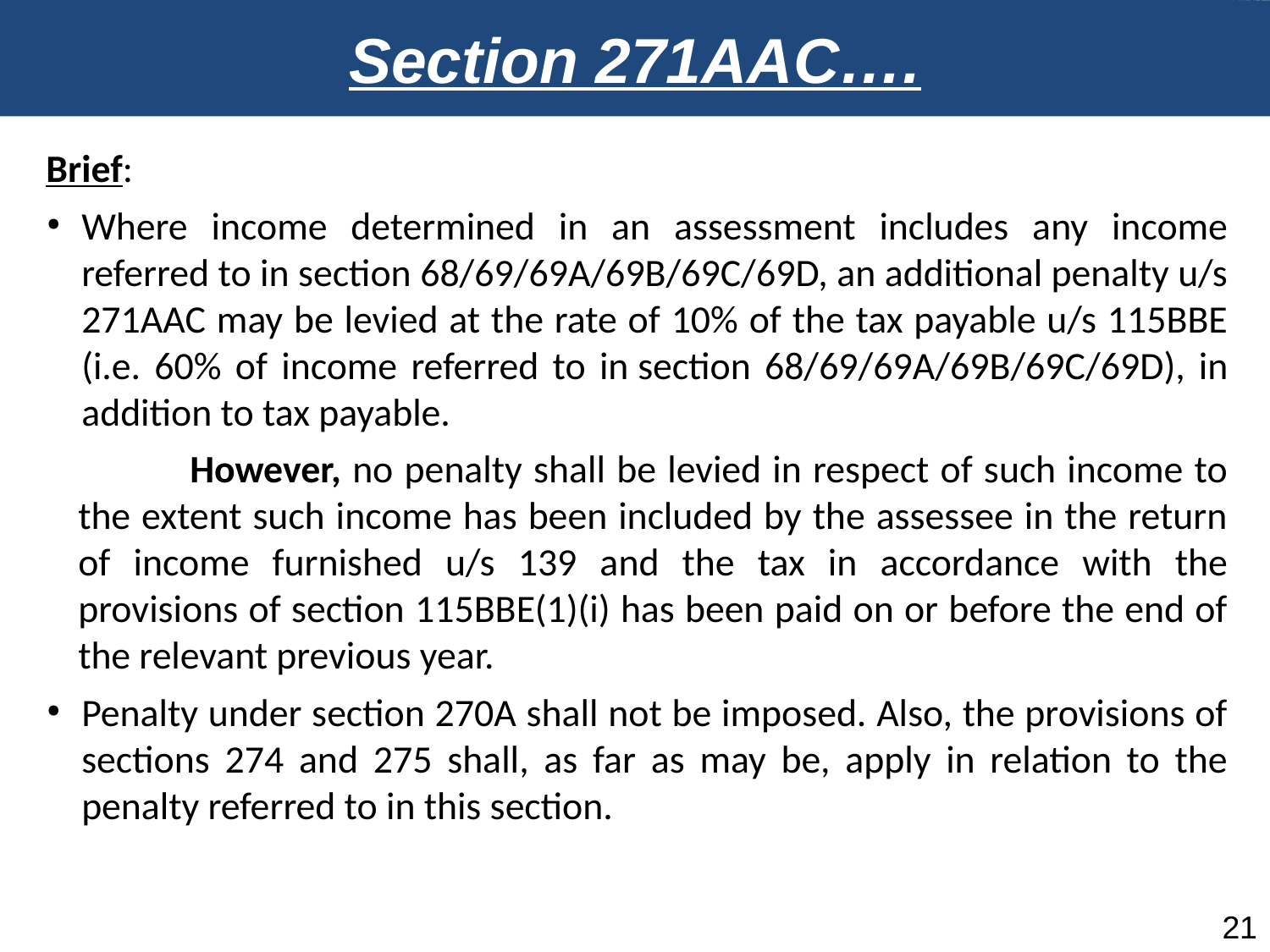

Section 271AAC….
Brief:
Where income determined in an assessment includes any income referred to in section 68/69/69A/69B/69C/69D, an additional penalty u/s 271AAC may be levied at the rate of 10% of the tax payable u/s 115BBE (i.e. 60% of income referred to in section 68/69/69A/69B/69C/69D), in addition to tax payable.
However, no penalty shall be levied in respect of such income to the extent such income has been included by the assessee in the return of income furnished u/s 139 and the tax in accordance with the provisions of section 115BBE(1)(i) has been paid on or before the end of the relevant previous year.
Penalty under section 270A shall not be imposed. Also, the provisions of sections 274 and 275 shall, as far as may be, apply in relation to the penalty referred to in this section.

21